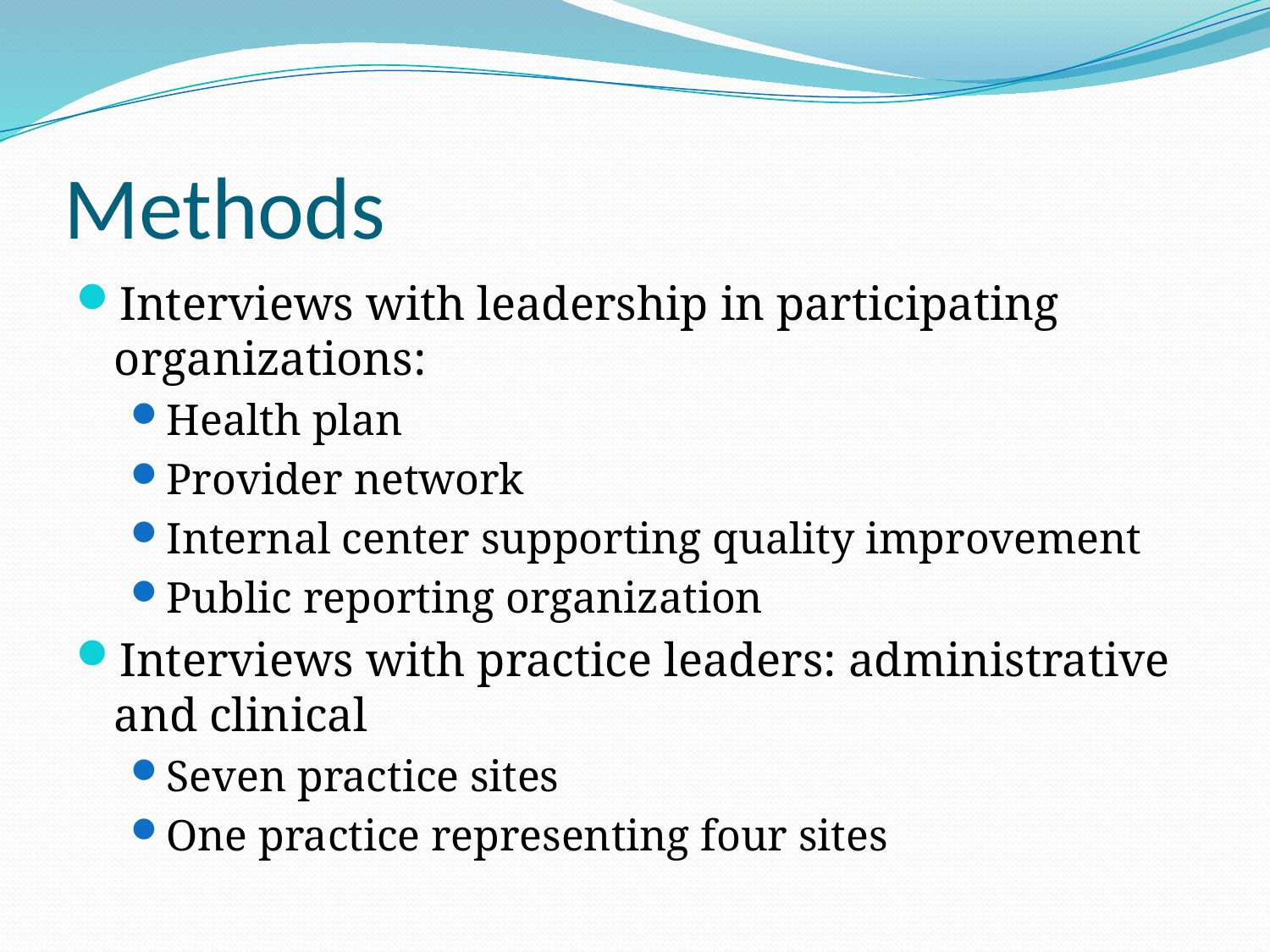

# Methods
Interviews with leadership in participating organizations:
Health plan
Provider network
Internal center supporting quality improvement
Public reporting organization
Interviews with practice leaders: administrative and clinical
Seven practice sites
One practice representing four sites